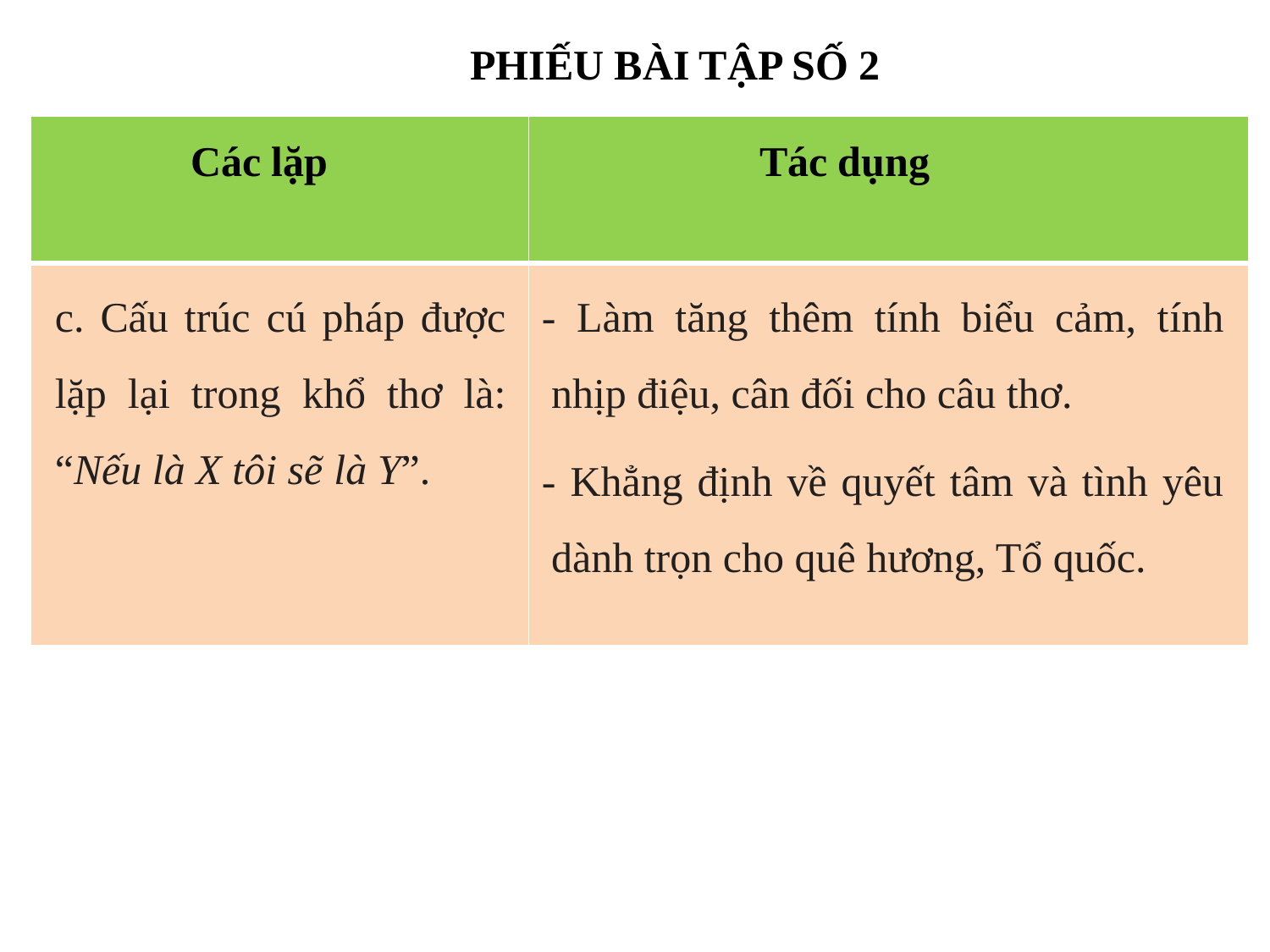

PHIẾU BÀI TẬP SỐ 2
|  |  |
| --- | --- |
|  |  |
Các lặp
Tác dụng
c. Cấu trúc cú pháp được lặp lại trong khổ thơ là: “Nếu là X tôi sẽ là Y”.
- Làm tăng thêm tính biểu cảm, tính nhịp điệu, cân đối cho câu thơ.
- Khẳng định về quyết tâm và tình yêu dành trọn cho quê hương, Tổ quốc.